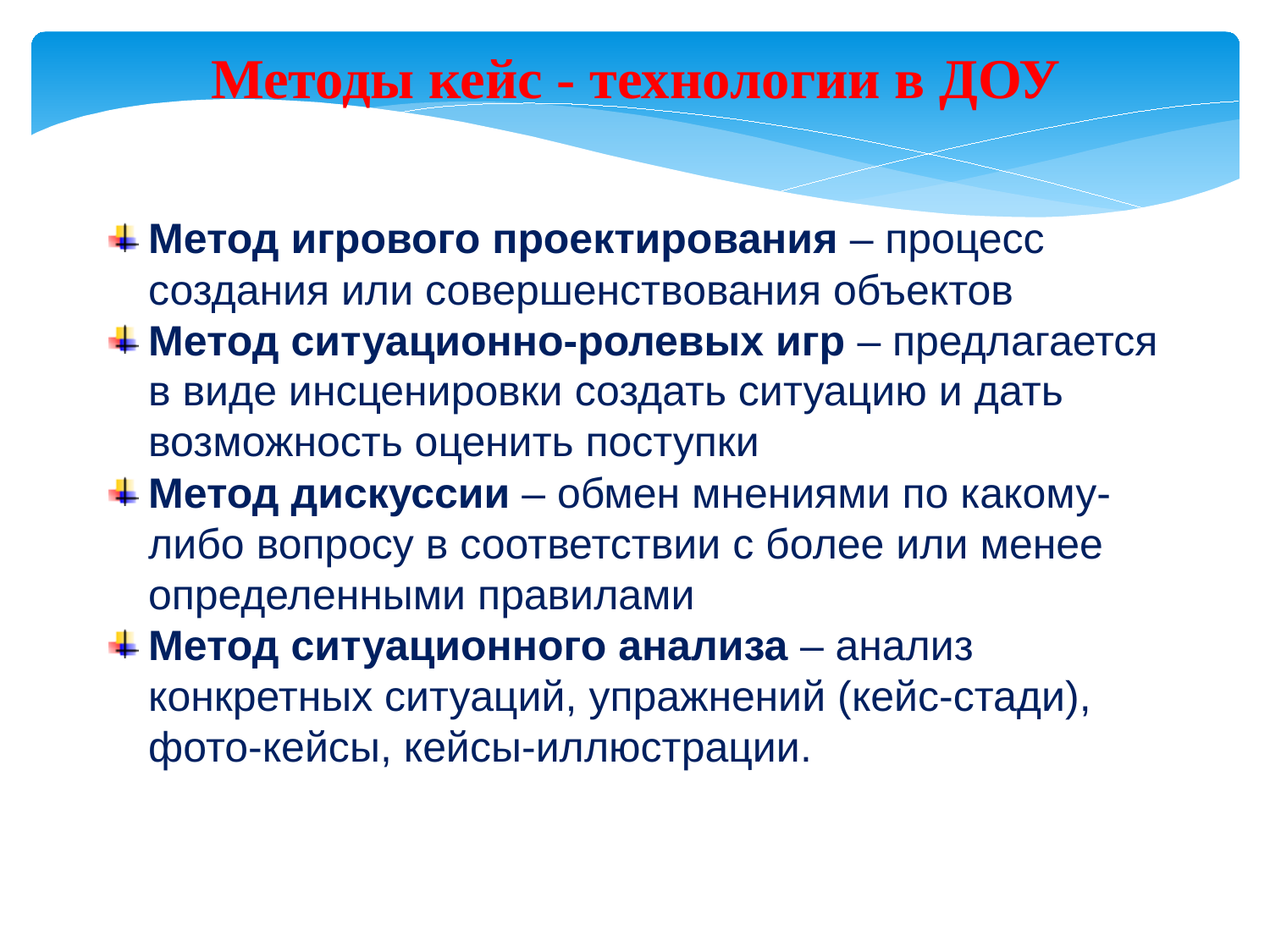

Методы кейс - технологии в ДОУ

Метод игрового проектирования – процесс создания или совершенствования объектов
Метод ситуационно-ролевых игр – предлагается в виде инсценировки создать ситуацию и дать возможность оценить поступки
Метод дискуссии – обмен мнениями по какому-либо вопросу в соответствии с более или менее определенными правилами
Метод ситуационного анализа – анализ конкретных ситуаций, упражнений (кейс-стади), фото-кейсы, кейсы-иллюстрации.